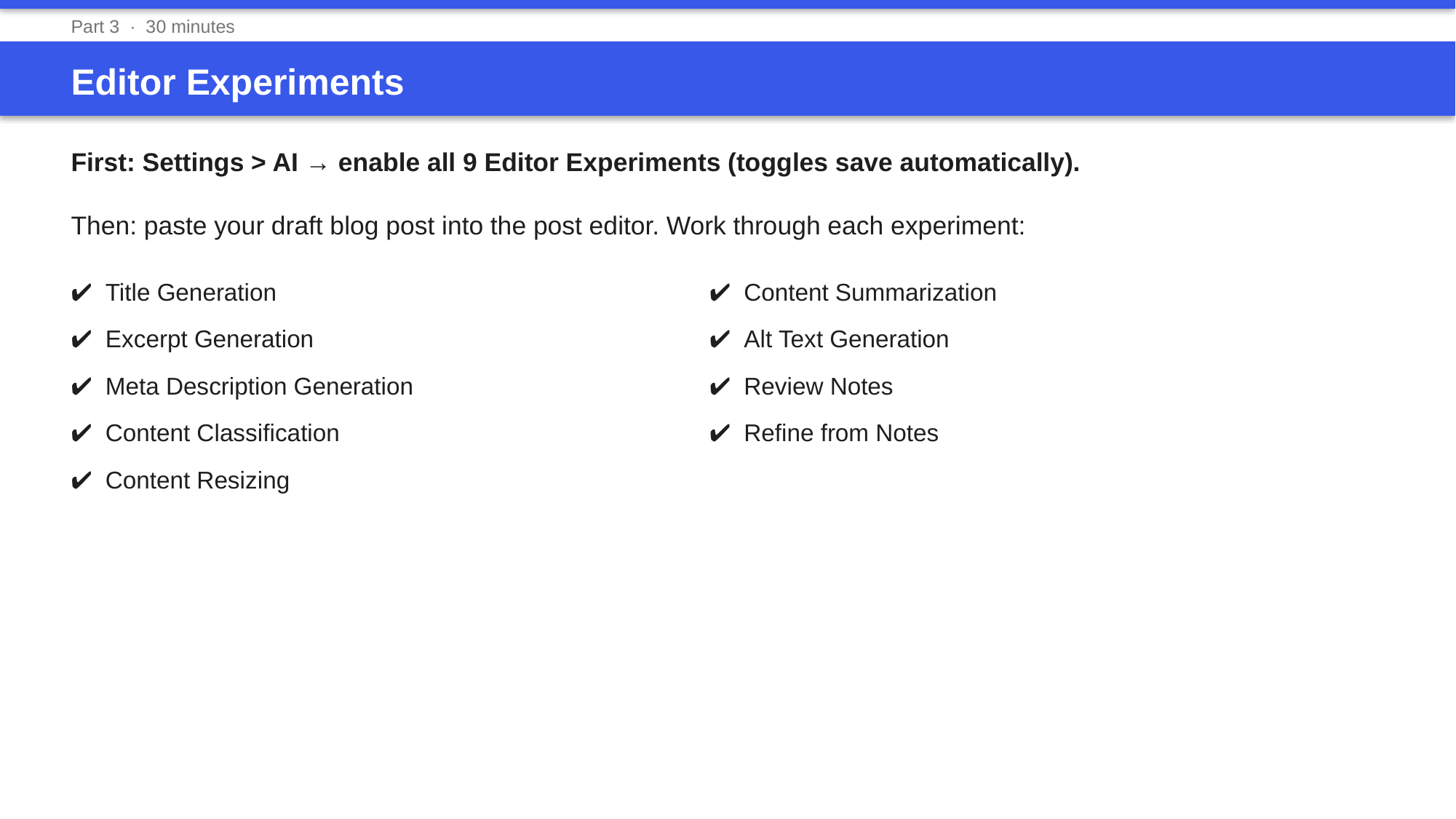

Part 3  ·  30 minutes

Editor Experiments
First: Settings > AI → enable all 9 Editor Experiments (toggles save automatically).
Then: paste your draft blog post into the post editor. Work through each experiment:
✔  Title Generation
✔  Excerpt Generation
✔  Meta Description Generation
✔  Content Classification
✔  Content Resizing
✔  Content Summarization
✔  Alt Text Generation
✔  Review Notes
✔  Refine from Notes